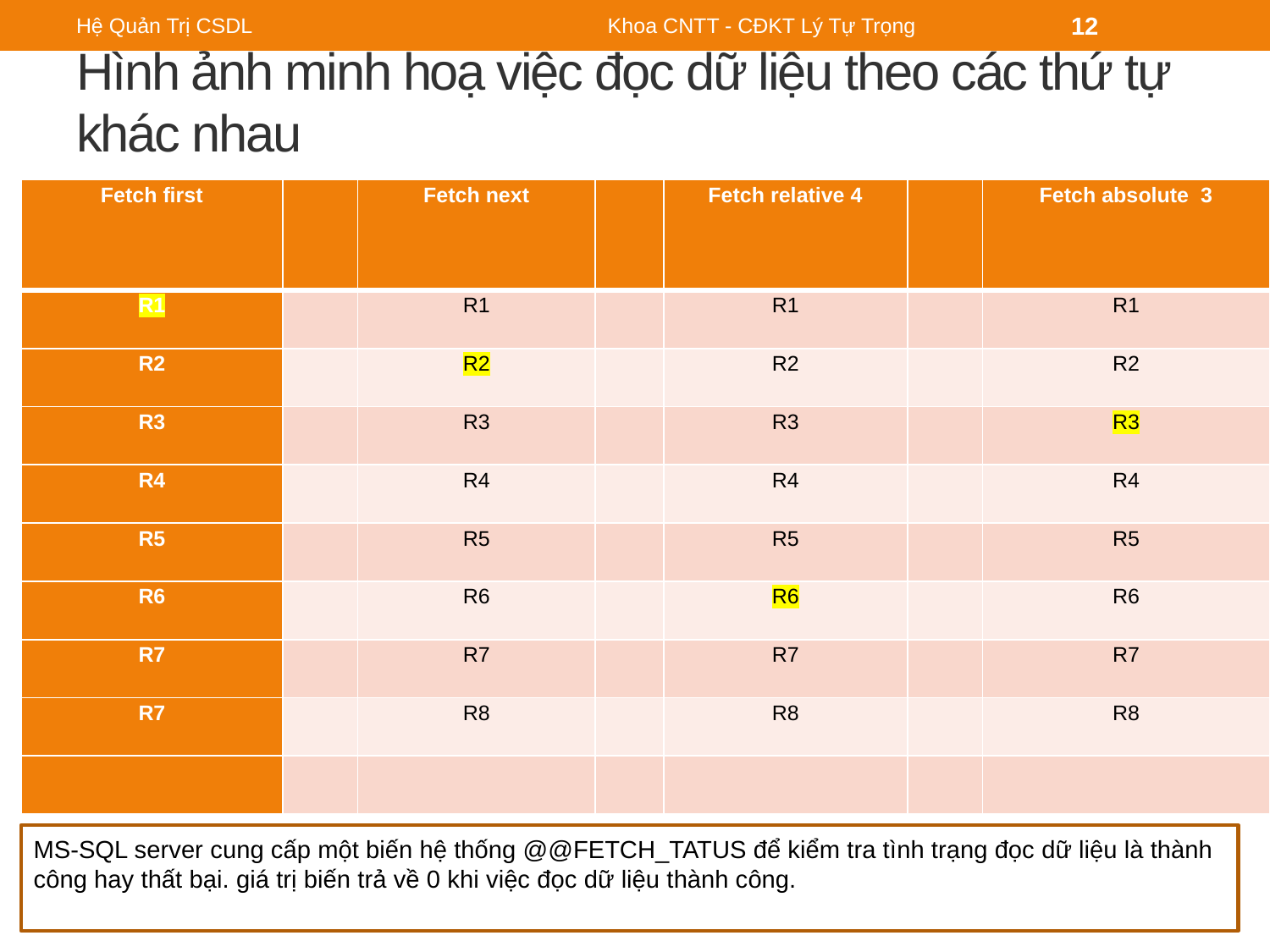

Hệ Quản Trị CSDL
Khoa CNTT - CĐKT Lý Tự Trọng
12
# Hình ảnh minh hoạ việc đọc dữ liệu theo các thứ tự khác nhau
| Fetch first |  | Fetch next |  | Fetch relative 4 |  | Fetch absolute 3 |
| --- | --- | --- | --- | --- | --- | --- |
| R1 |  | R1 |  | R1 |  | R1 |
| R2 |  | R2 |  | R2 |  | R2 |
| R3 |  | R3 |  | R3 |  | R3 |
| R4 |  | R4 |  | R4 |  | R4 |
| R5 |  | R5 |  | R5 |  | R5 |
| R6 |  | R6 |  | R6 |  | R6 |
| R7 |  | R7 |  | R7 |  | R7 |
| R7 |  | R8 |  | R8 |  | R8 |
|  |  |  |  |  |  |  |
MS-SQL server cung cấp một biến hệ thống @@FETCH_TATUS để kiểm tra tình trạng đọc dữ liệu là thành công hay thất bại. giá trị biến trả về 0 khi việc đọc dữ liệu thành công.